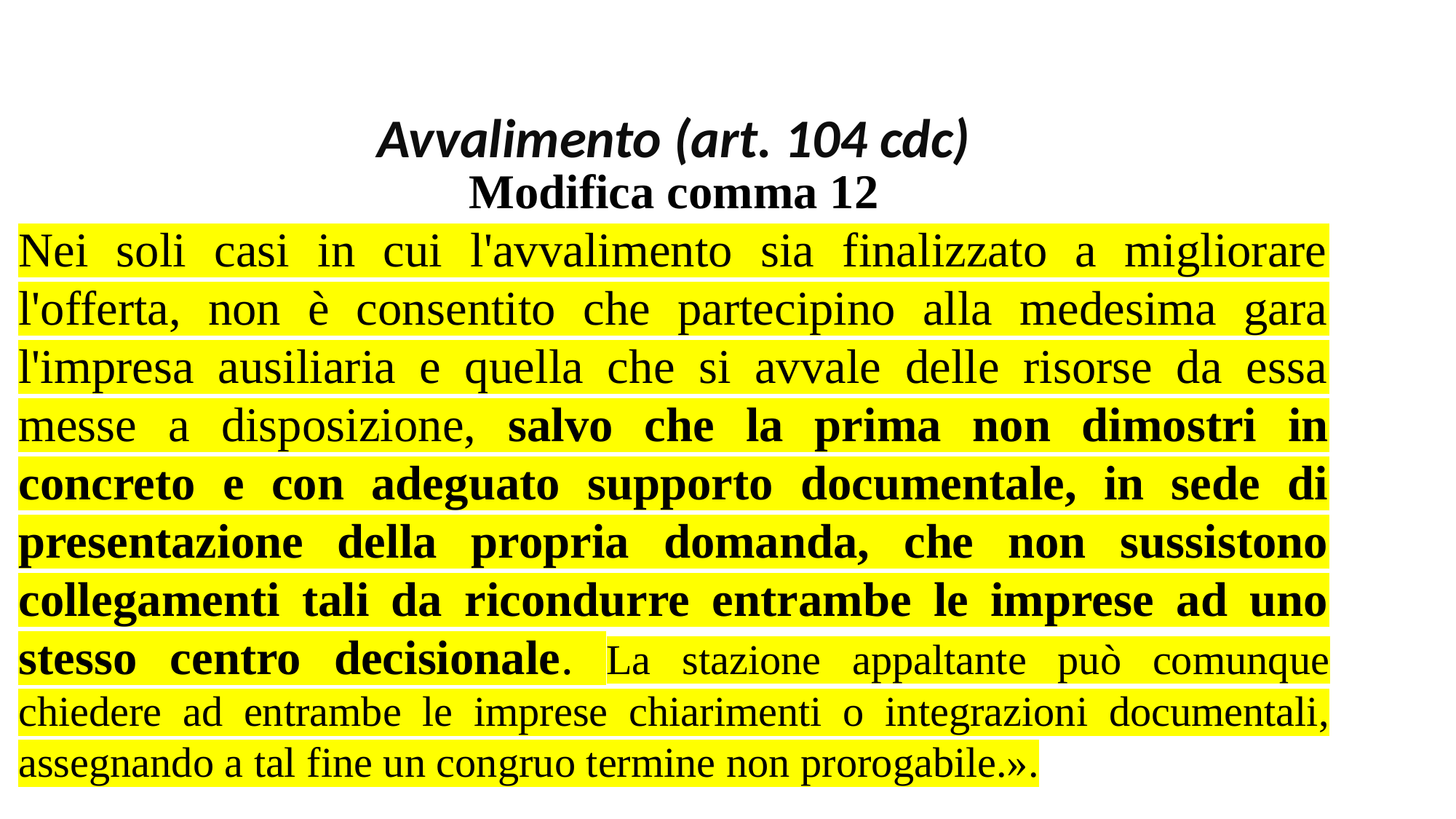

Avvalimento (art. 104 cdc)
Modifica comma 12
Nei soli casi in cui l'avvalimento sia finalizzato a migliorare l'offerta, non è consentito che partecipino alla medesima gara l'impresa ausiliaria e quella che si avvale delle risorse da essa messe a disposizione, salvo che la prima non dimostri in concreto e con adeguato supporto documentale, in sede di presentazione della propria domanda, che non sussistono collegamenti tali da ricondurre entrambe le imprese ad uno stesso centro decisionale. La stazione appaltante può comunque chiedere ad entrambe le imprese chiarimenti o integrazioni documentali, assegnando a tal fine un congruo termine non prorogabile.».